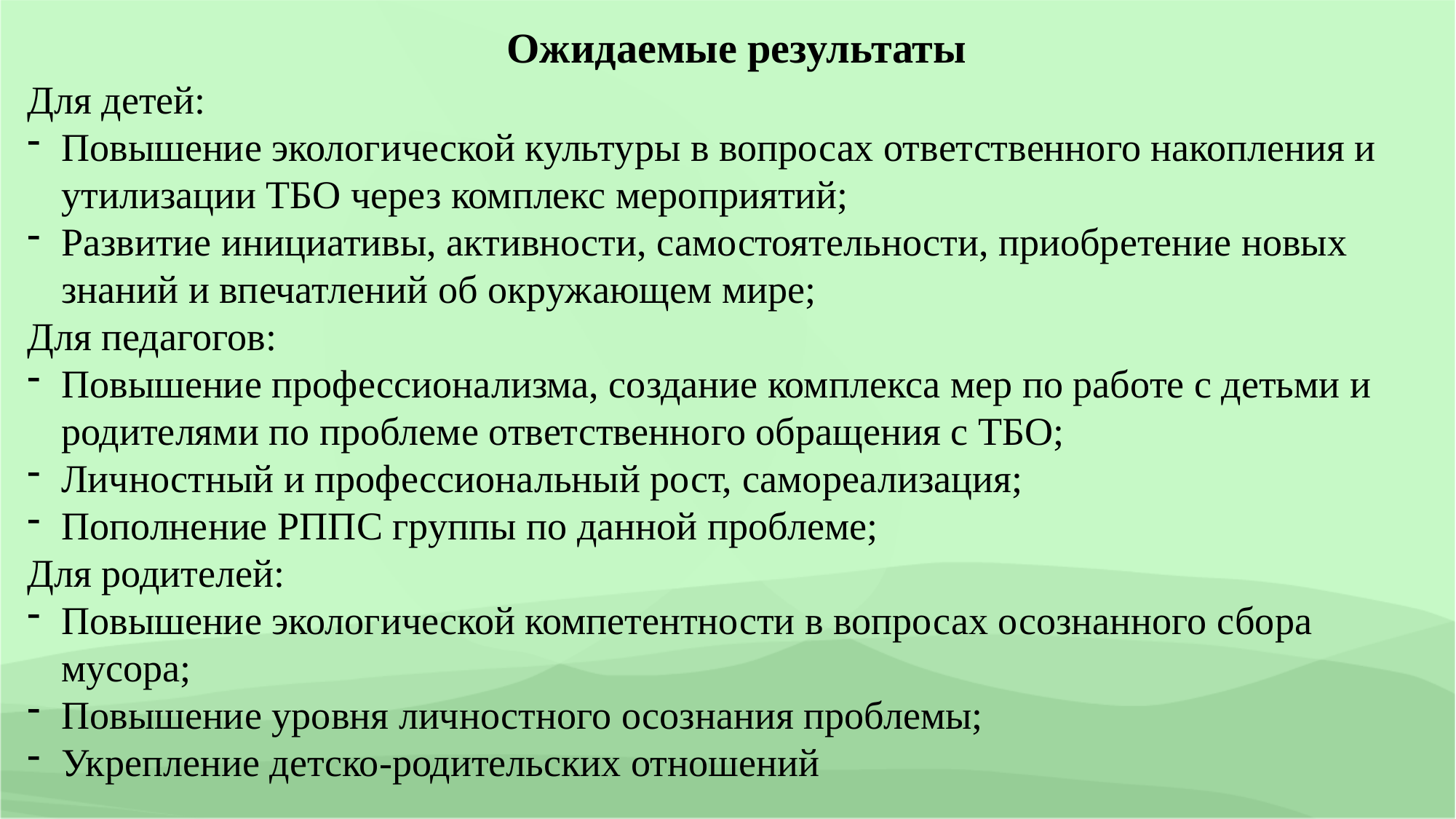

Ожидаемые результаты
Для детей:
Повышение экологической культуры в вопросах ответственного накопления и утилизации ТБО через комплекс мероприятий;
Развитие инициативы, активности, самостоятельности, приобретение новых знаний и впечатлений об окружающем мире;
Для педагогов:
Повышение профессионализма, создание комплекса мер по работе с детьми и родителями по проблеме ответственного обращения с ТБО;
Личностный и профессиональный рост, самореализация;
Пополнение РППС группы по данной проблеме;
Для родителей:
Повышение экологической компетентности в вопросах осознанного сбора мусора;
Повышение уровня личностного осознания проблемы;
Укрепление детско-родительских отношений